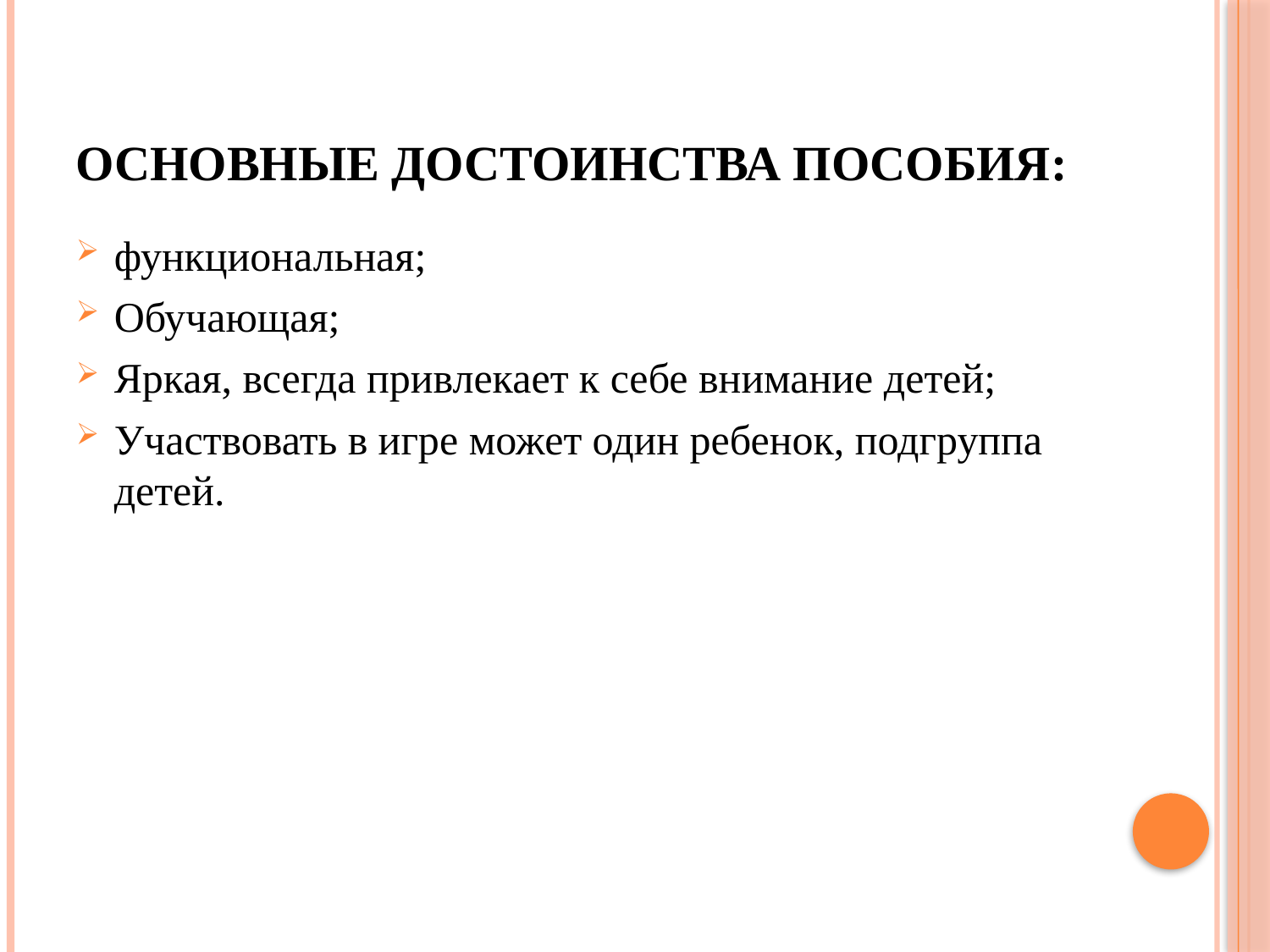

# Основные достоинства пособия:
функциональная;
Обучающая;
Яркая, всегда привлекает к себе внимание детей;
Участвовать в игре может один ребенок, подгруппа детей.